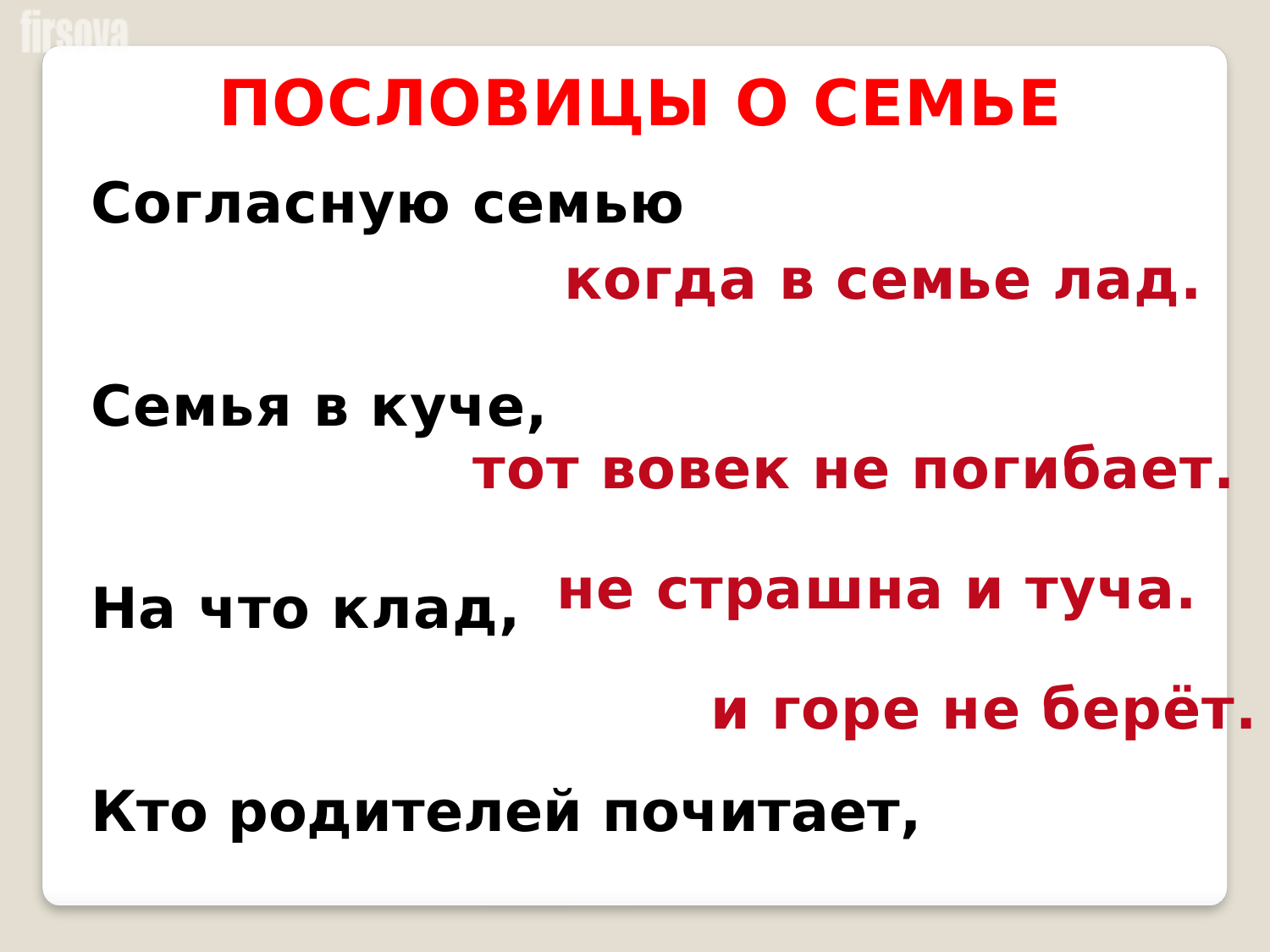

ПОСЛОВИЦЫ О СЕМЬЕ
Согласную семью

Семья в куче,

На что клад,

Кто родителей почитает,

когда в семье лад.
тот вовек не погибает.
не страшна и туча.
и горе не берёт.